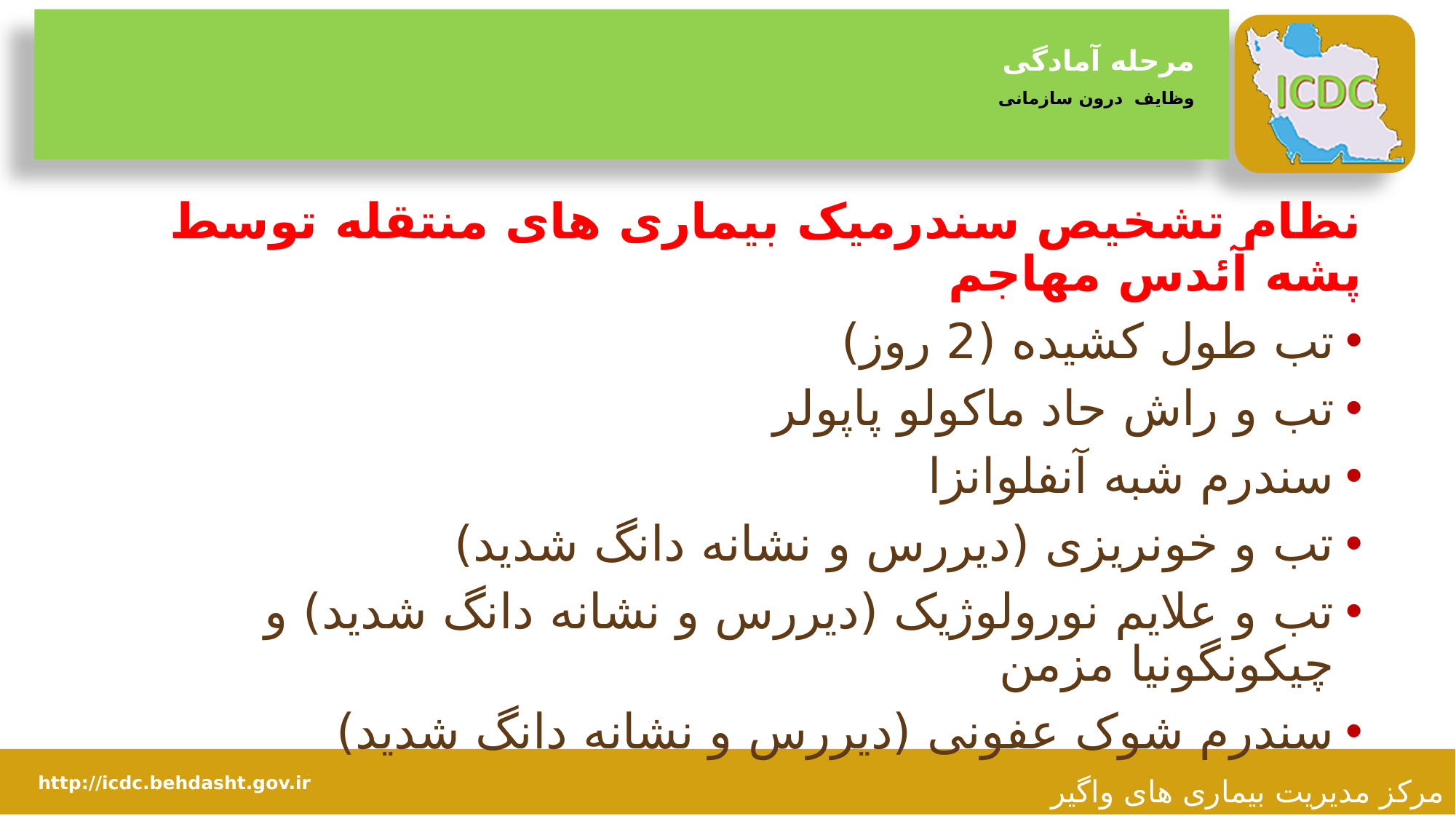

# مرحله آمادگی وظایف درون سازمانی

نظام تشخیص سندرمیک بیماری های منتقله توسط پشه آئدس مهاجم
تب طول کشیده (2 روز)
تب و راش حاد ماکولو پاپولر
سندرم شبه آنفلوانزا
تب و خونریزی (دیررس و نشانه دانگ شدید)
تب و علایم نورولوژیک (دیررس و نشانه دانگ شدید) و  چیکونگونیا مزمن
سندرم شوک عفونی (دیررس و نشانه دانگ شدید)